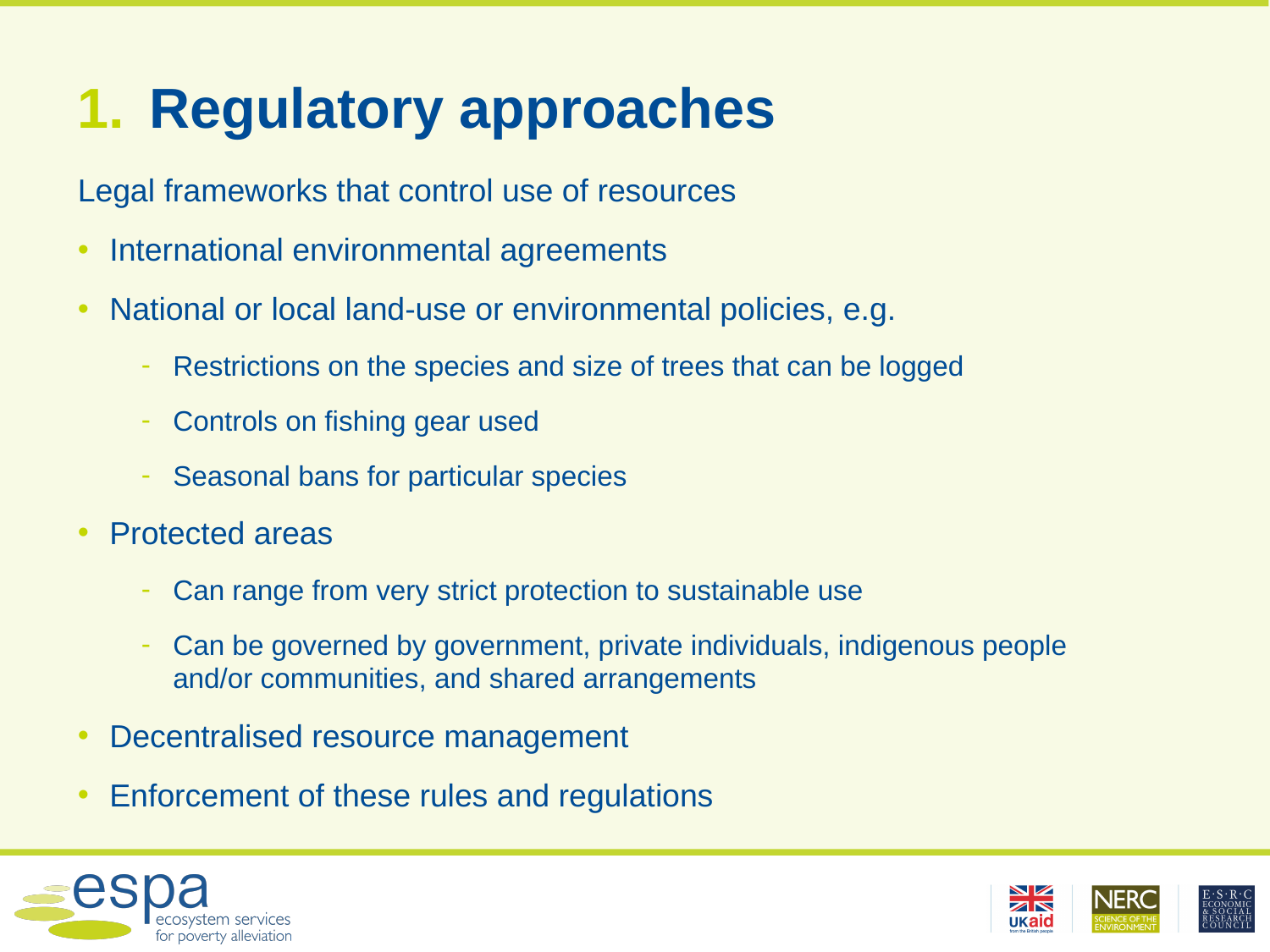

# Regulatory approaches
Legal frameworks that control use of resources
International environmental agreements
National or local land-use or environmental policies, e.g.
Restrictions on the species and size of trees that can be logged
Controls on fishing gear used
Seasonal bans for particular species
Protected areas
Can range from very strict protection to sustainable use
Can be governed by government, private individuals, indigenous people and/or communities, and shared arrangements
Decentralised resource management
Enforcement of these rules and regulations